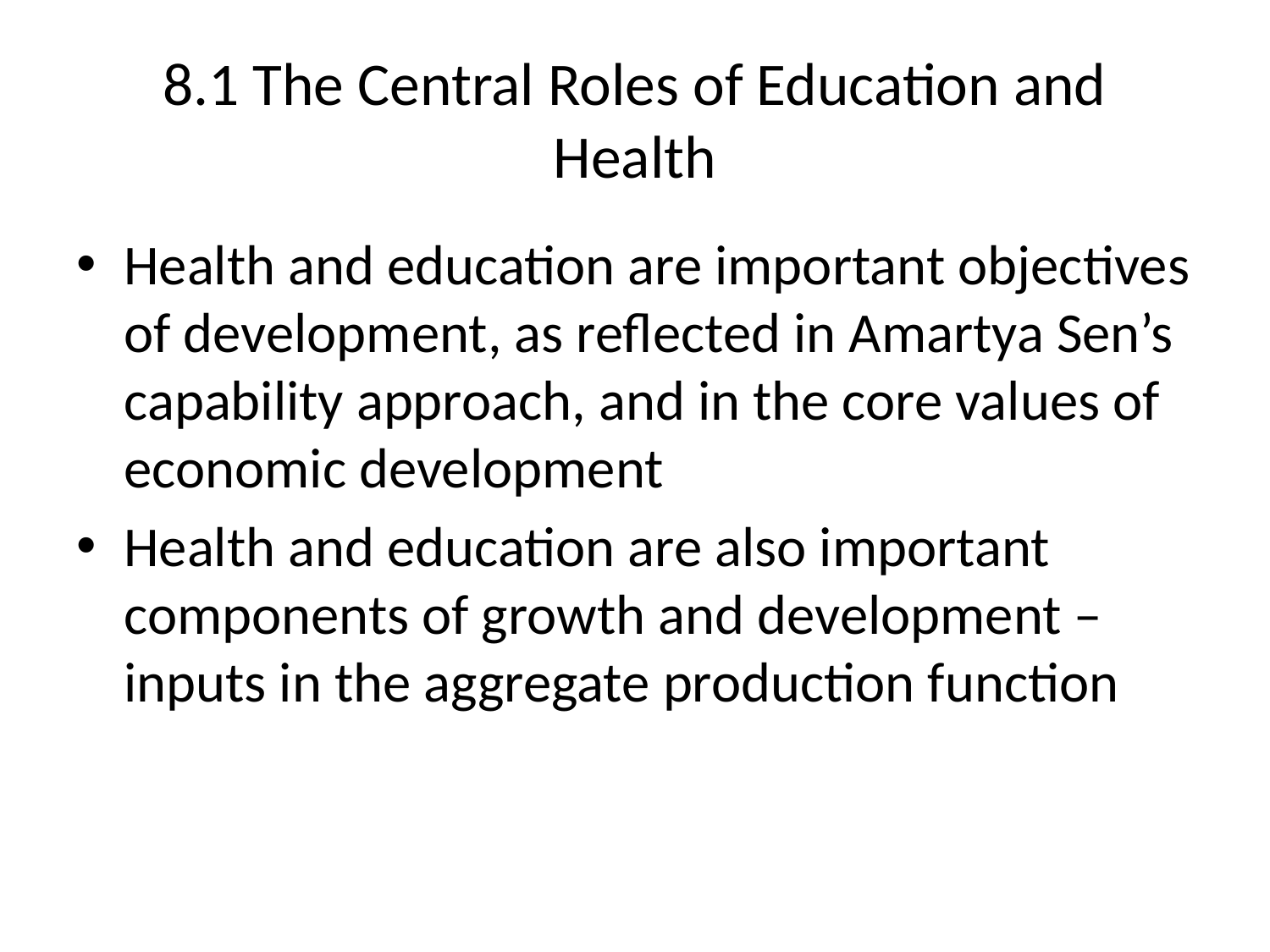

8.1 The Central Roles of Education and Health
Health and education are important objectives of development, as reflected in Amartya Sen’s capability approach, and in the core values of economic development
Health and education are also important components of growth and development – inputs in the aggregate production function